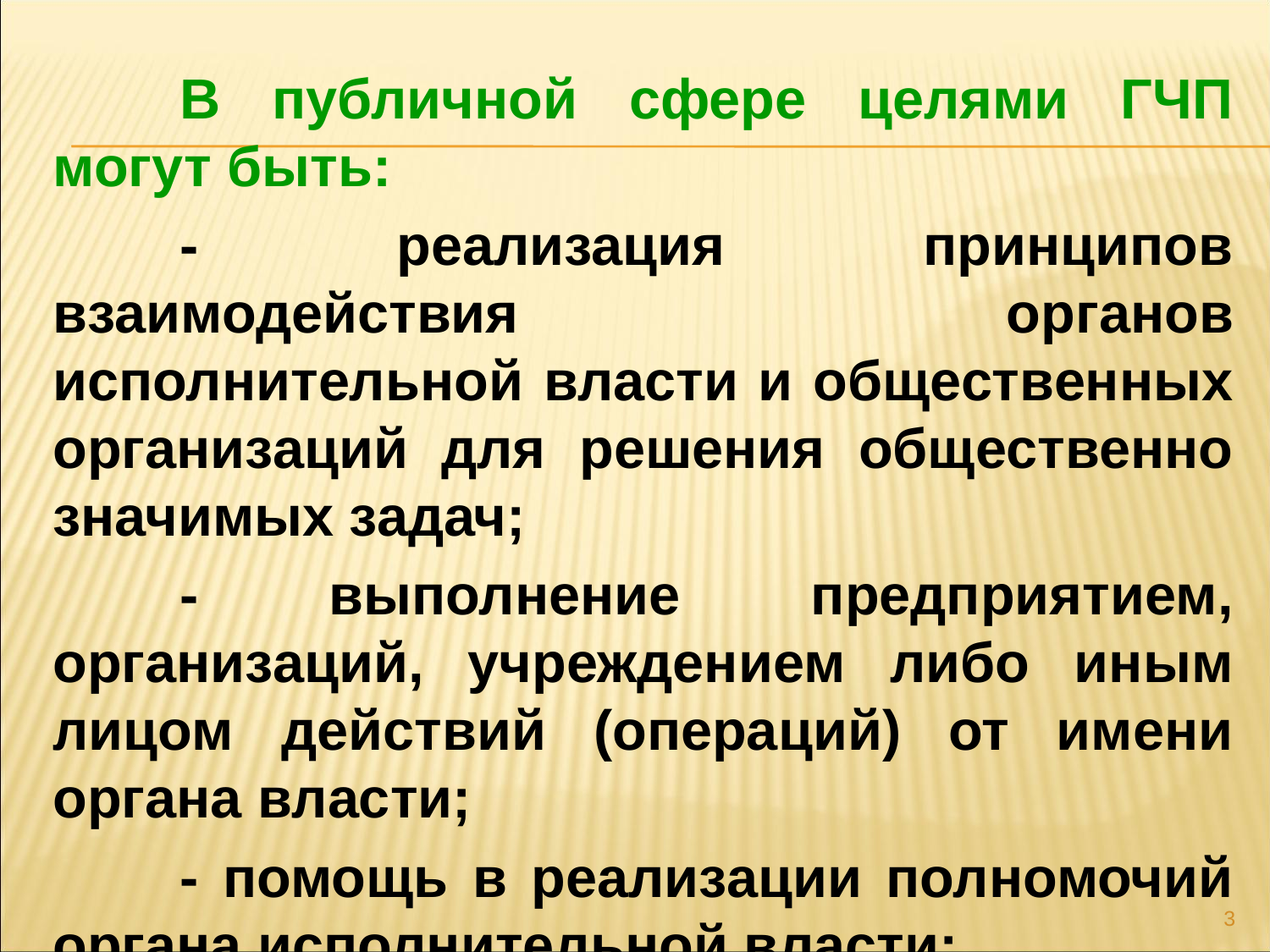

В публичной сфере целями ГЧП могут быть:
	- реализация принципов взаимодействия органов исполнительной власти и общественных организаций для решения общественно значимых задач;
	- выполнение предприятием, организаций, учреждением либо иным лицом действий (операций) от имени органа власти;
	- помощь в реализации полномочий органа исполнительной власти;

3